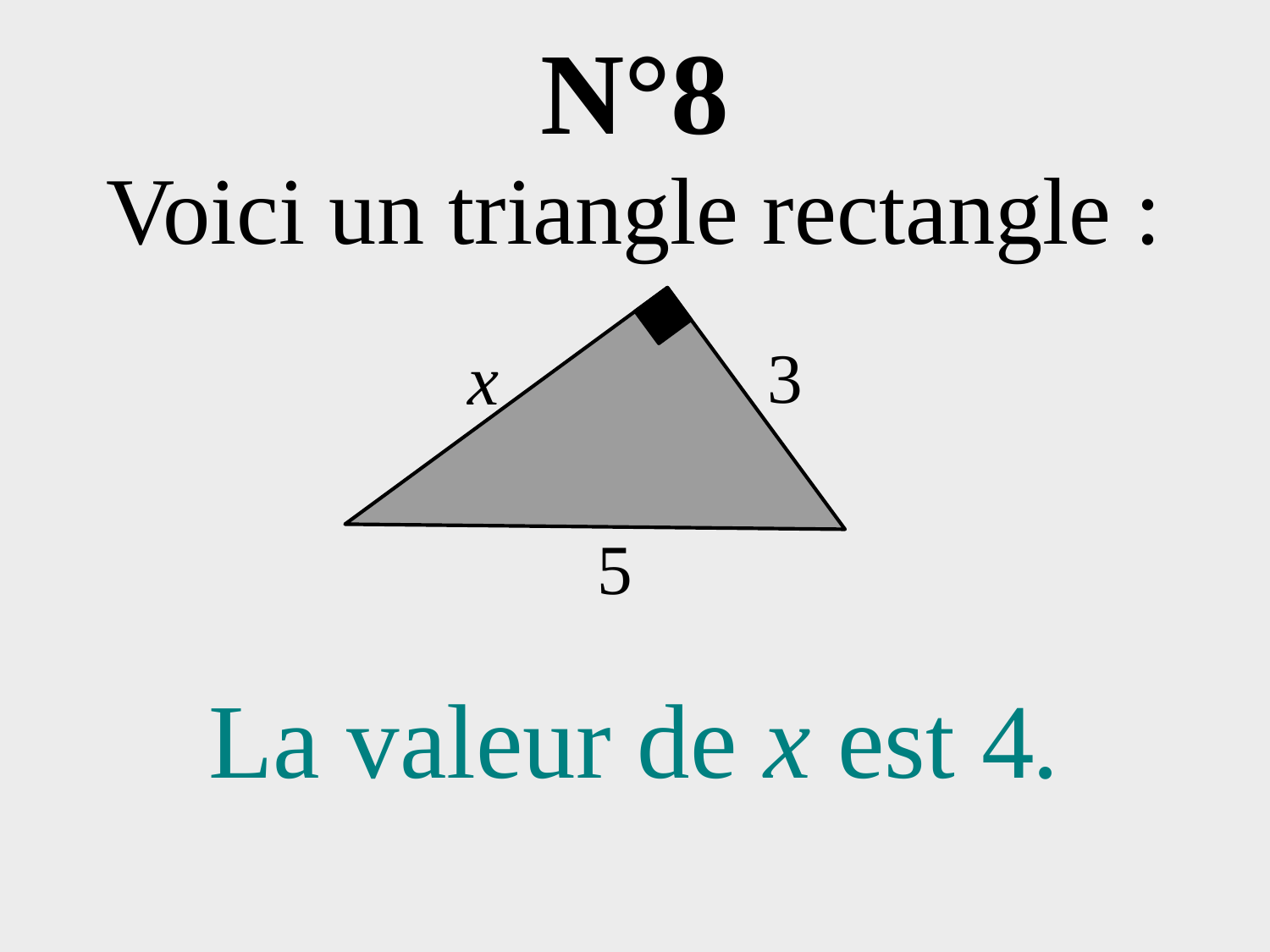

# N°8
Voici un triangle rectangle :

3
x

5
La valeur de x est 4.